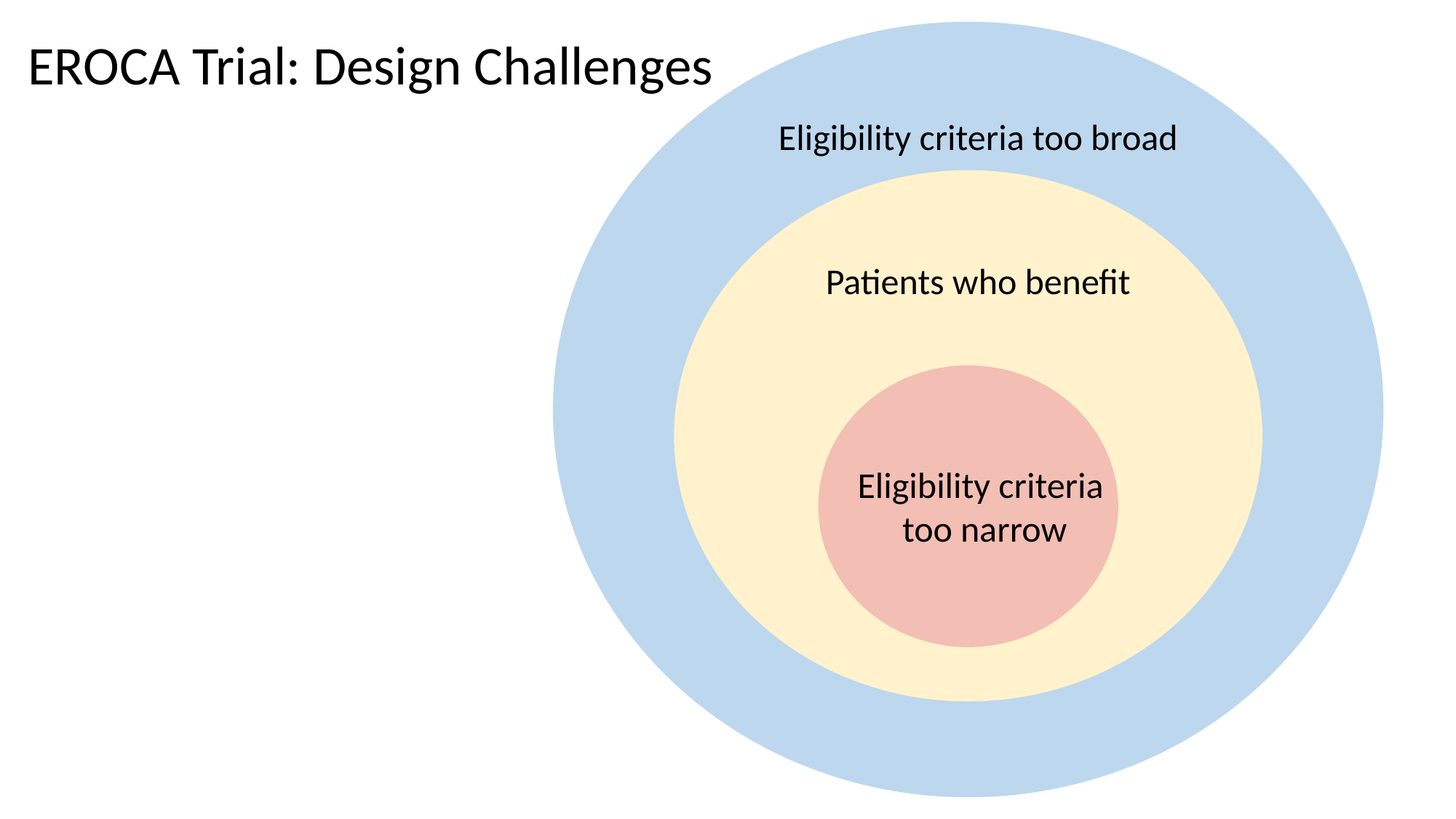

Eligibility criteria too broad
# EROCA Trial: Design Challenges

Patients who benefit

Eligibility criteria
 too narrow